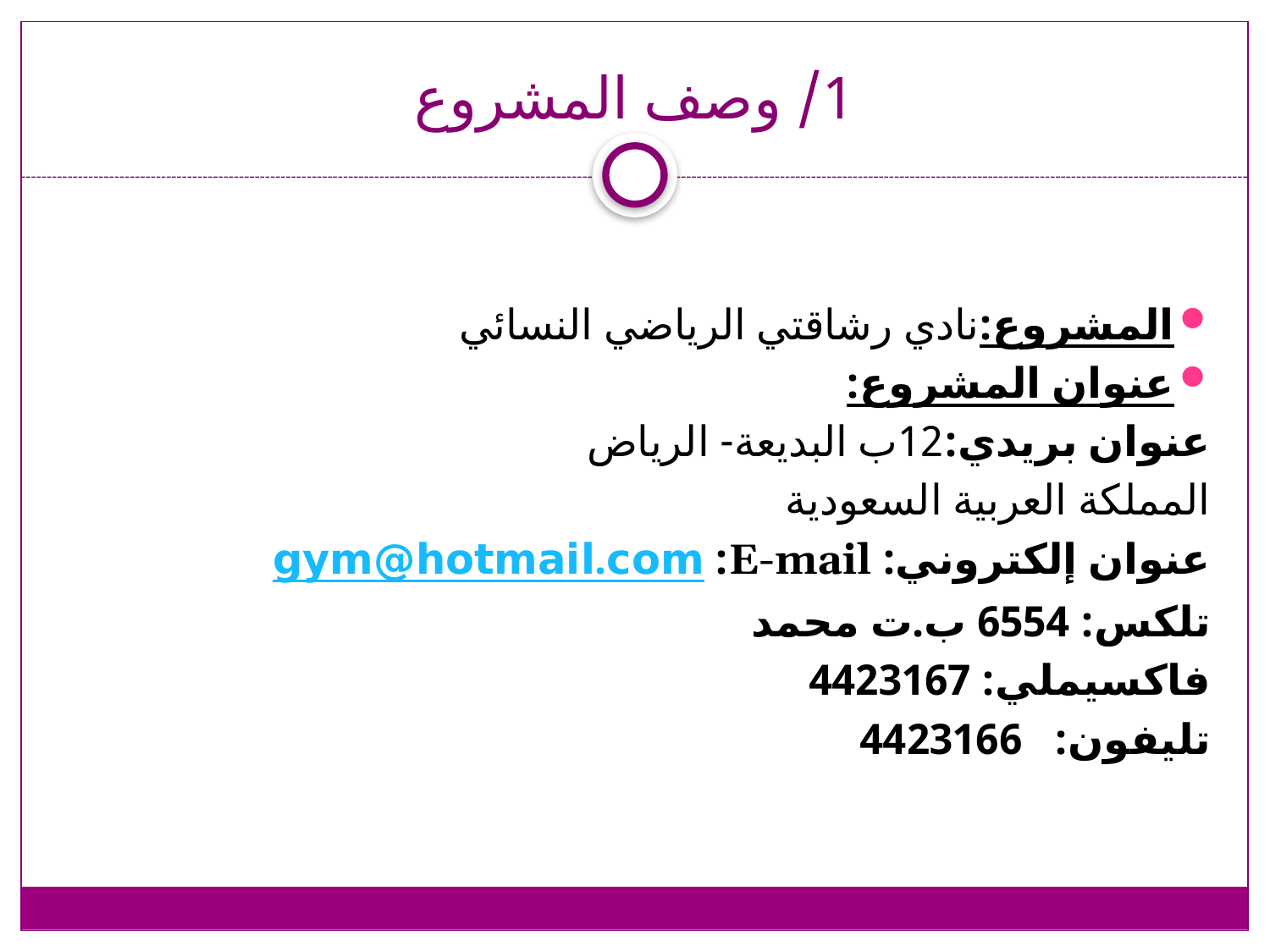

# 1/ وصف المشروع
المشروع:نادي رشاقتي الرياضي النسائي
عنوان المشروع:
عنوان بريدي:12ب البديعة- الرياض
المملكة العربية السعودية
عنوان إلكتروني: E-mail: gym@hotmail.com
تلكس: 6554 ب.ت محمد
فاكسيملي: 4423167
تليفون:   4423166